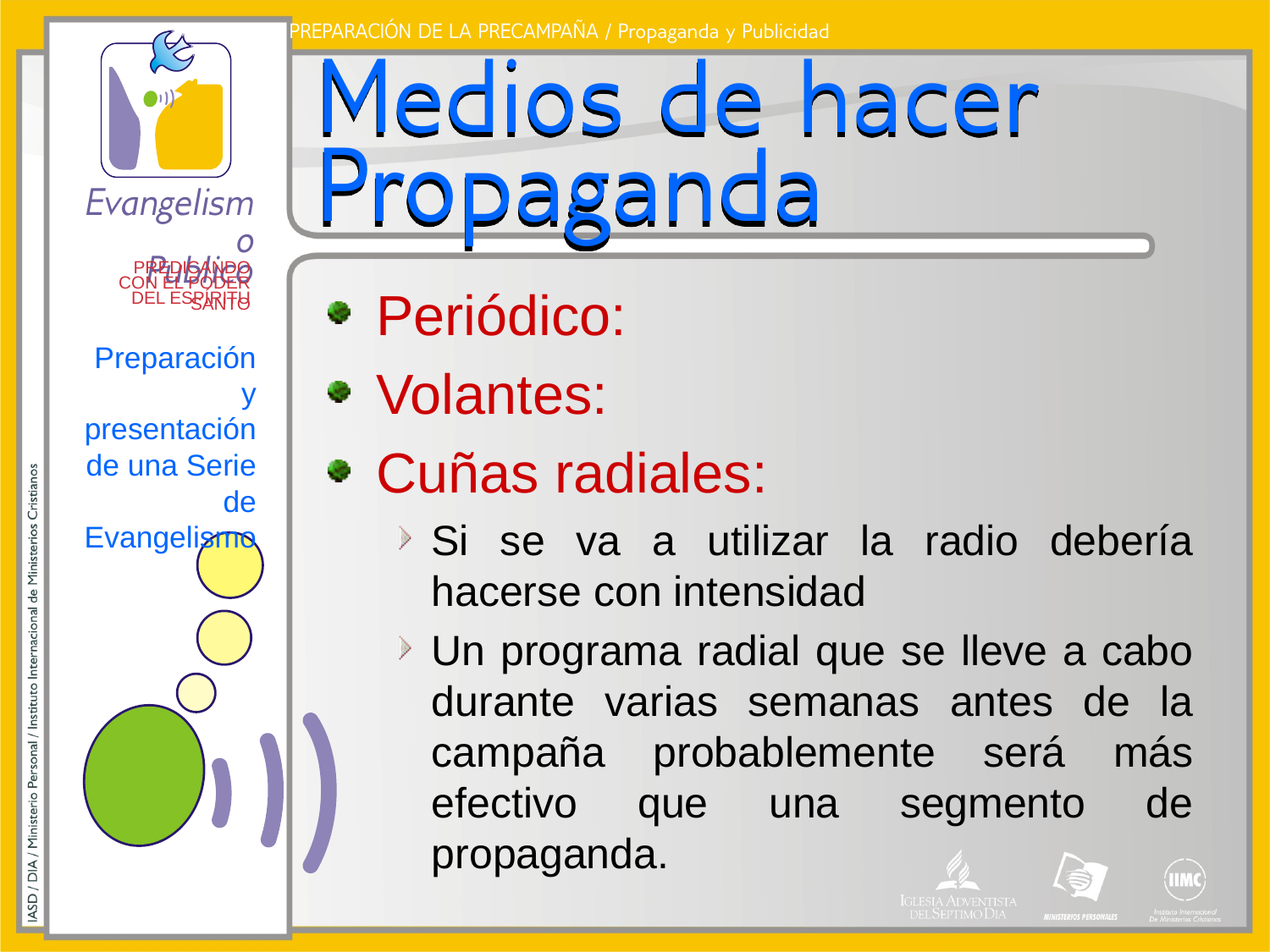

PREPARACIÓN DE LA PRECAMPAÑA / Propaganda y Publicidad
# Medios de hacer Propaganda
Periódico:
Volantes:
Cuñas radiales:
Si se va a utilizar la radio debería hacerse con intensidad
Un programa radial que se lleve a cabo durante varias semanas antes de la campaña probablemente será más efectivo que una segmento de propaganda.